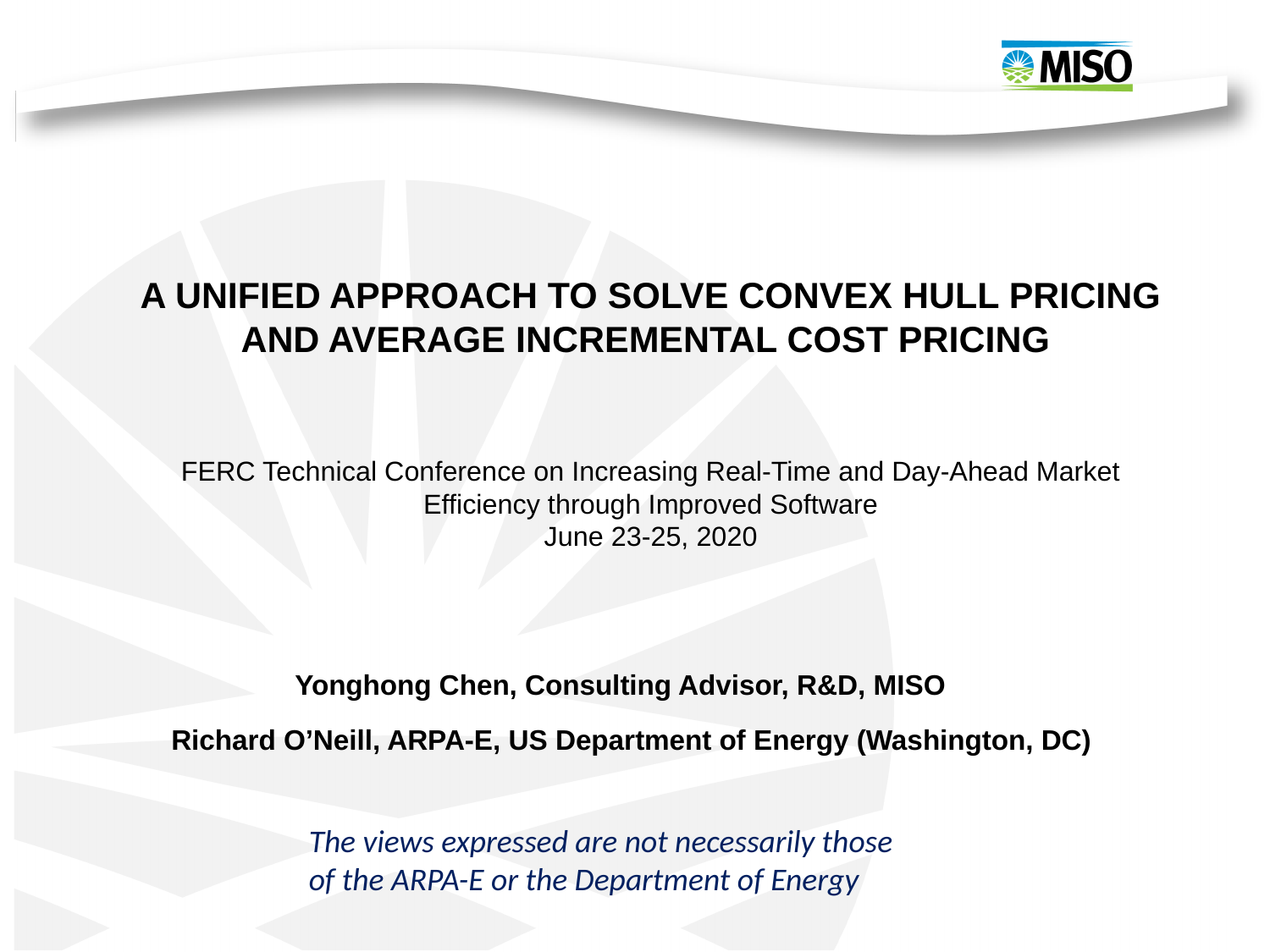

# A UNIFIED APPROACH TO SOLVE CONVEX HULL PRICING AND AVERAGE INCREMENTAL COST PRICING FERC Technical Conference on Increasing Real-Time and Day-Ahead Market Efficiency through Improved Software June 23-25, 2020
Yonghong Chen, Consulting Advisor, R&D, MISO
       Richard O’Neill, ARPA-E, US Department of Energy (Washington, DC)

The views expressed are not necessarily those of the ARPA-E or the Department of Energy